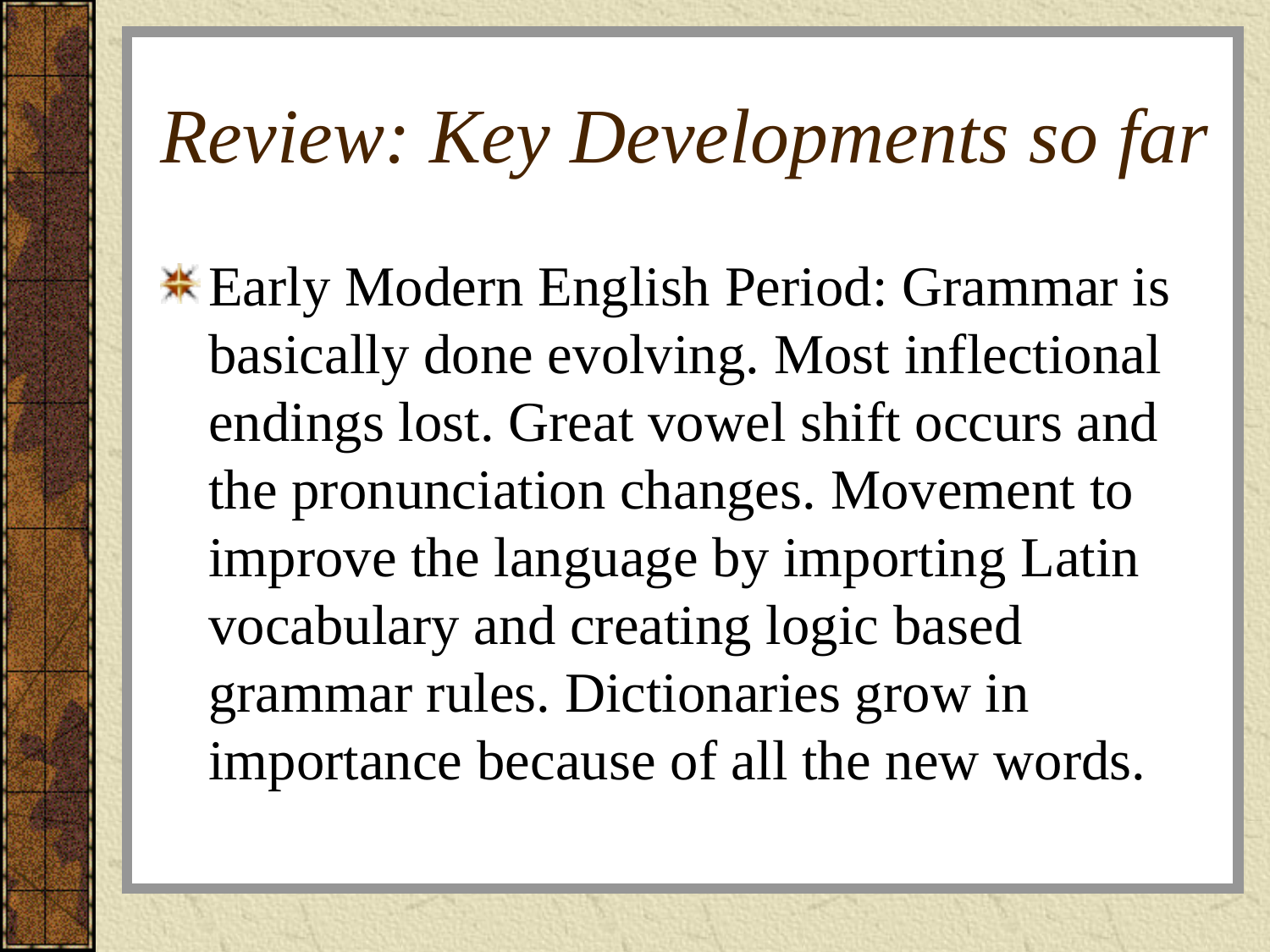

# Review: Key Developments so far
Early Modern English Period: Grammar is basically done evolving. Most inflectional endings lost. Great vowel shift occurs and the pronunciation changes. Movement to improve the language by importing Latin vocabulary and creating logic based grammar rules. Dictionaries grow in importance because of all the new words.